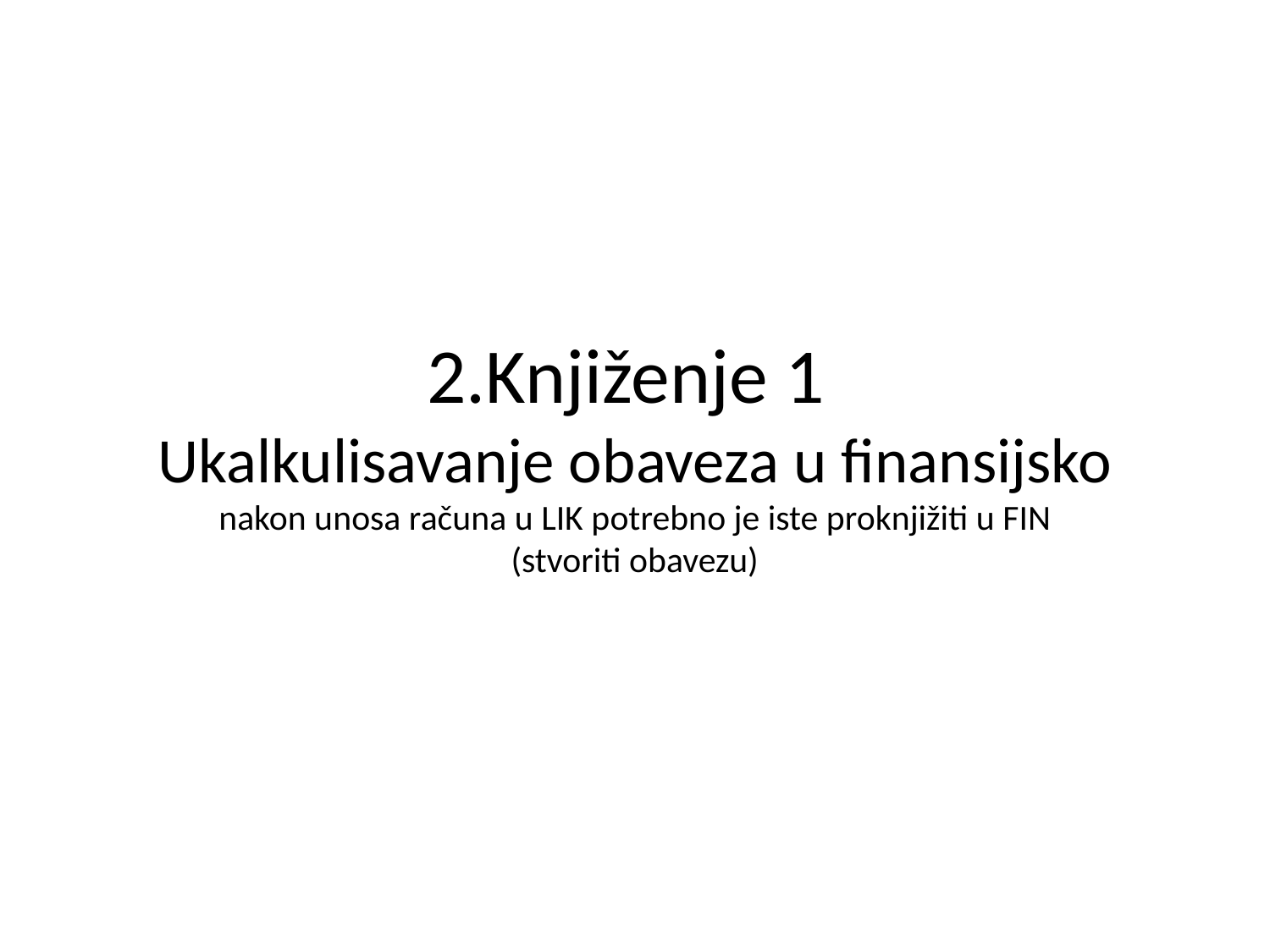

# 2.Knjiženje 1 Ukalkulisavanje obaveza u finansijsko nakon unosa računa u LIK potrebno je iste proknjižiti u FIN (stvoriti obavezu)